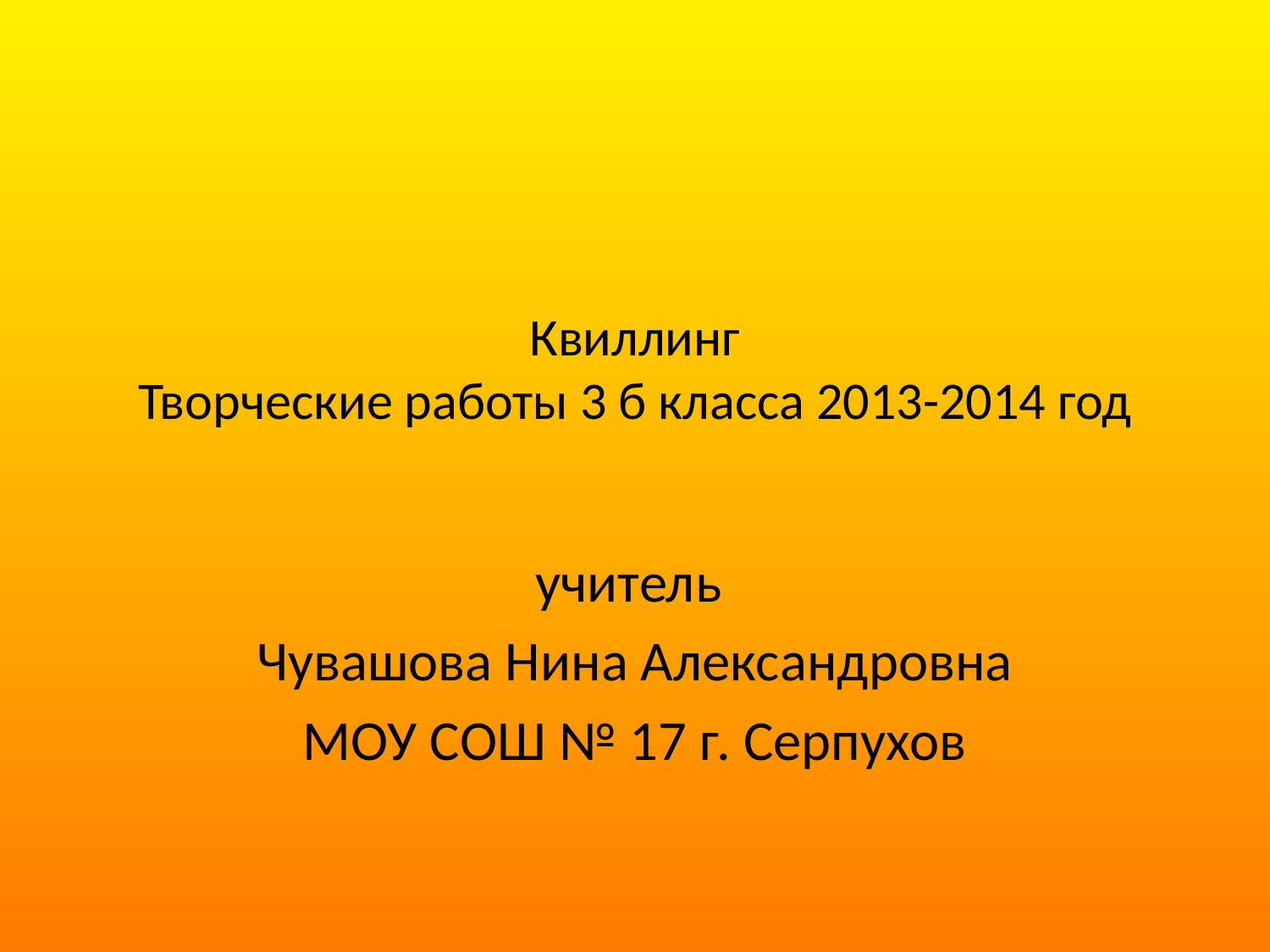

# Квиллинг Творческие работы 3 б класса 2013-2014 год
учитель
Чувашова Нина Александровна
МОУ СОШ № 17 г. Серпухов